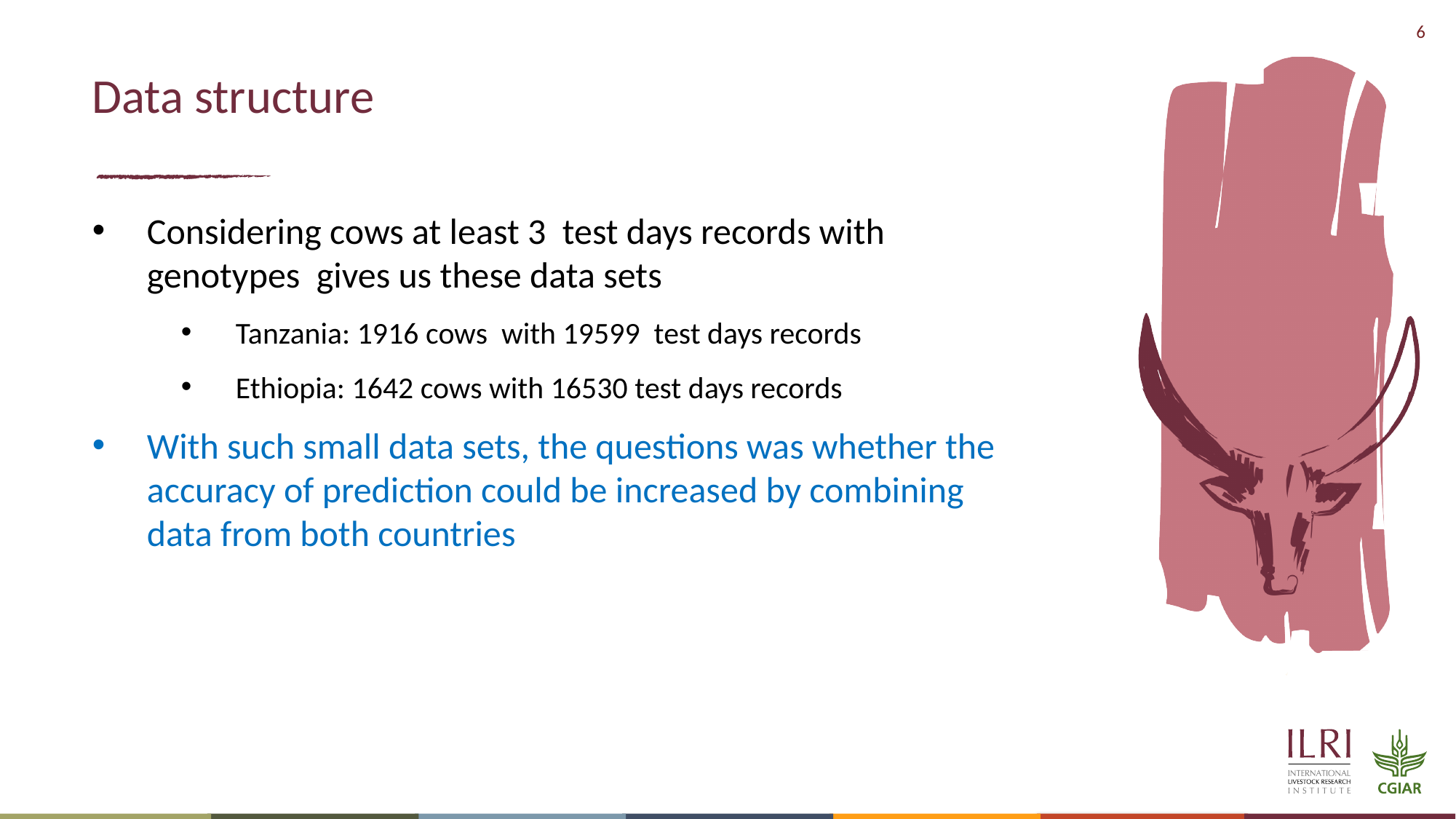

# Data structure
Considering cows at least 3  test days records with genotypes  gives us these data sets
Tanzania: 1916 cows  with 19599  test days records
Ethiopia: 1642 cows with 16530 test days records
With such small data sets, the questions was whether the accuracy of prediction could be increased by combining data from both countries